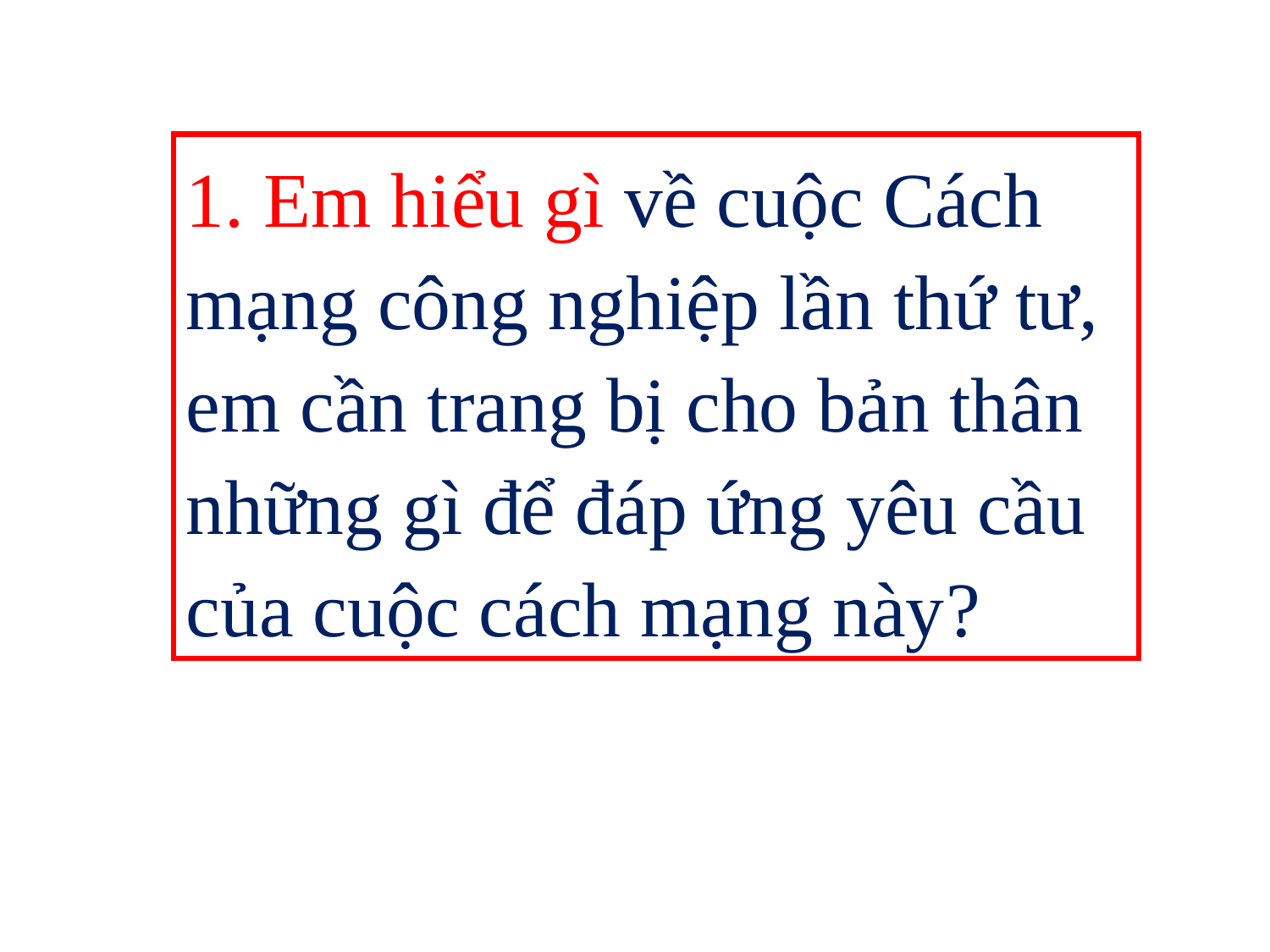

1. Em hiểu gì về cuộc Cách mạng công nghiệp lần thứ tư, em cần trang bị cho bản thân những gì để đáp ứng yêu cầu của cuộc cách mạng này?